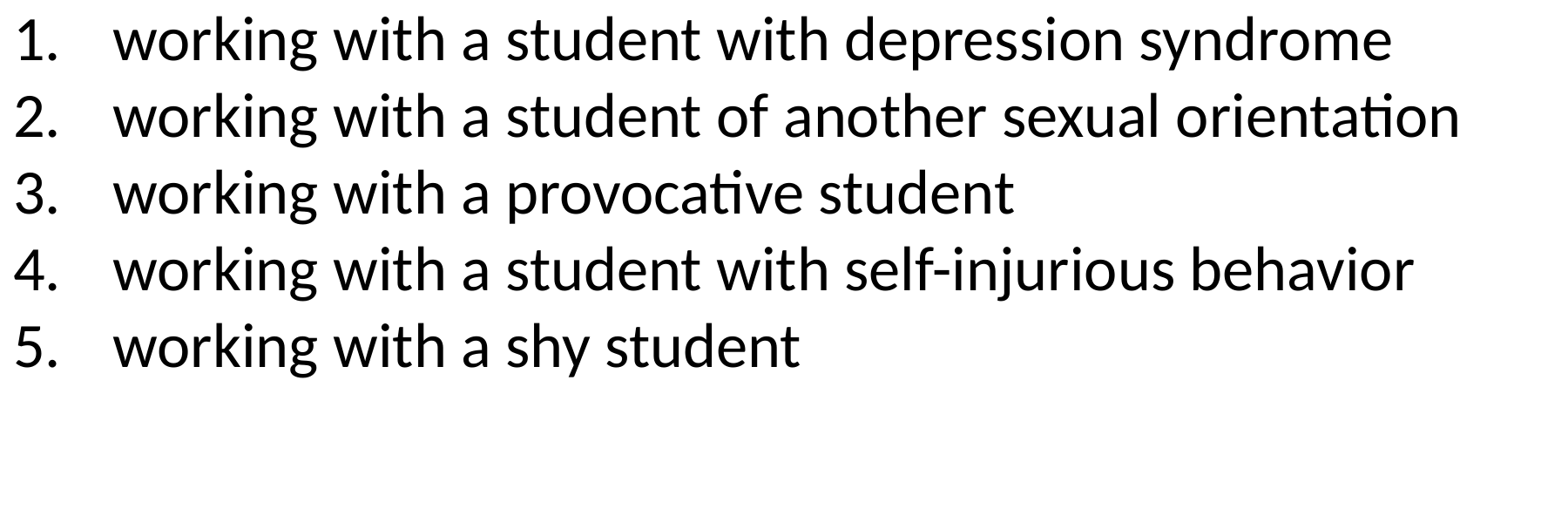

working with a student with depression syndrome
working with a student of another sexual orientation
working with a provocative student
working with a student with self-injurious behavior
working with a shy student